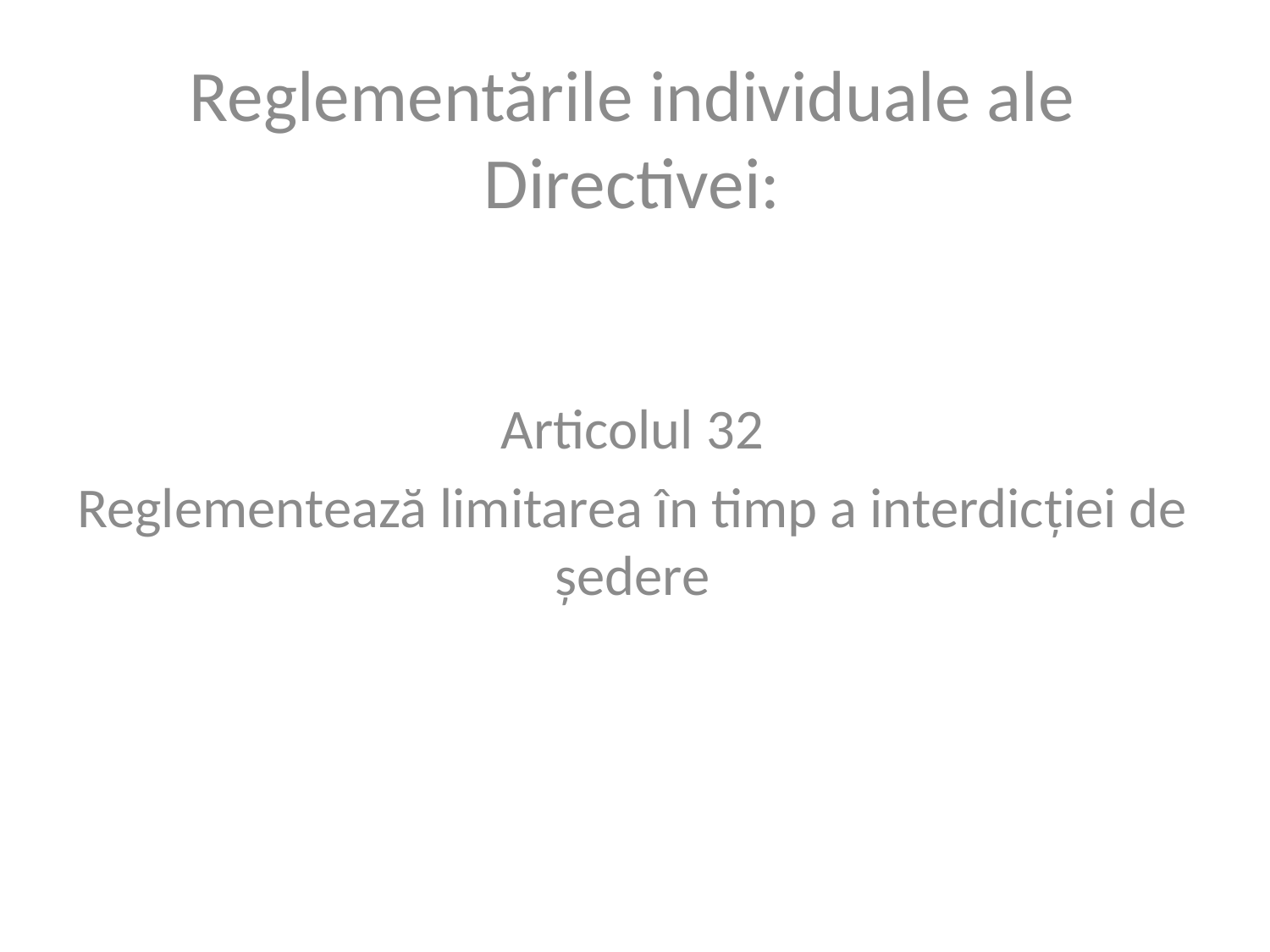

Reglementările individuale ale Directivei:

Articolul 32
Reglementează limitarea în timp a interdicției de ședere